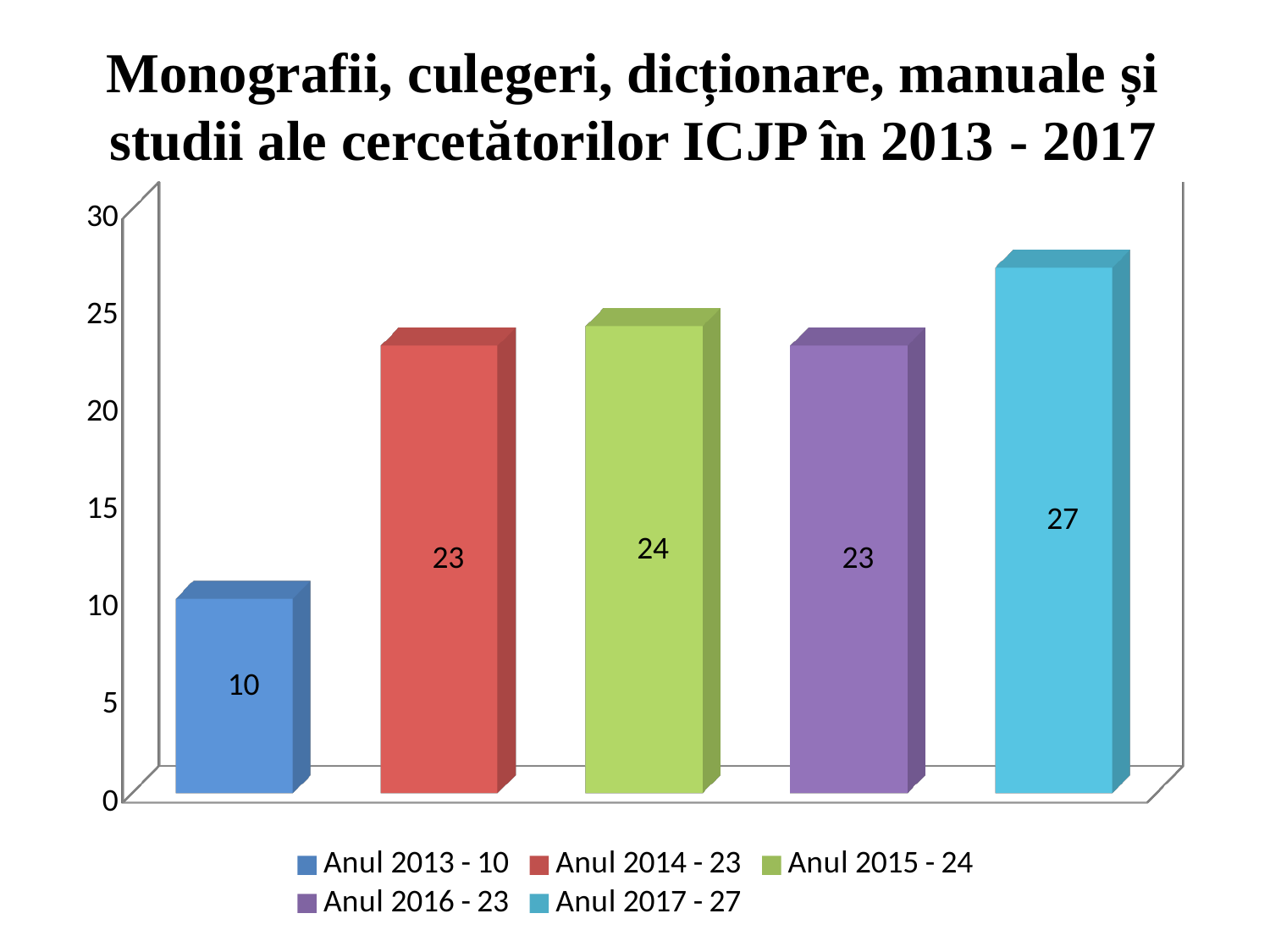

# Monografii, culegeri, dicționare, manuale și studii ale cercetătorilor ICJP în 2013 - 2017

[unsupported chart]